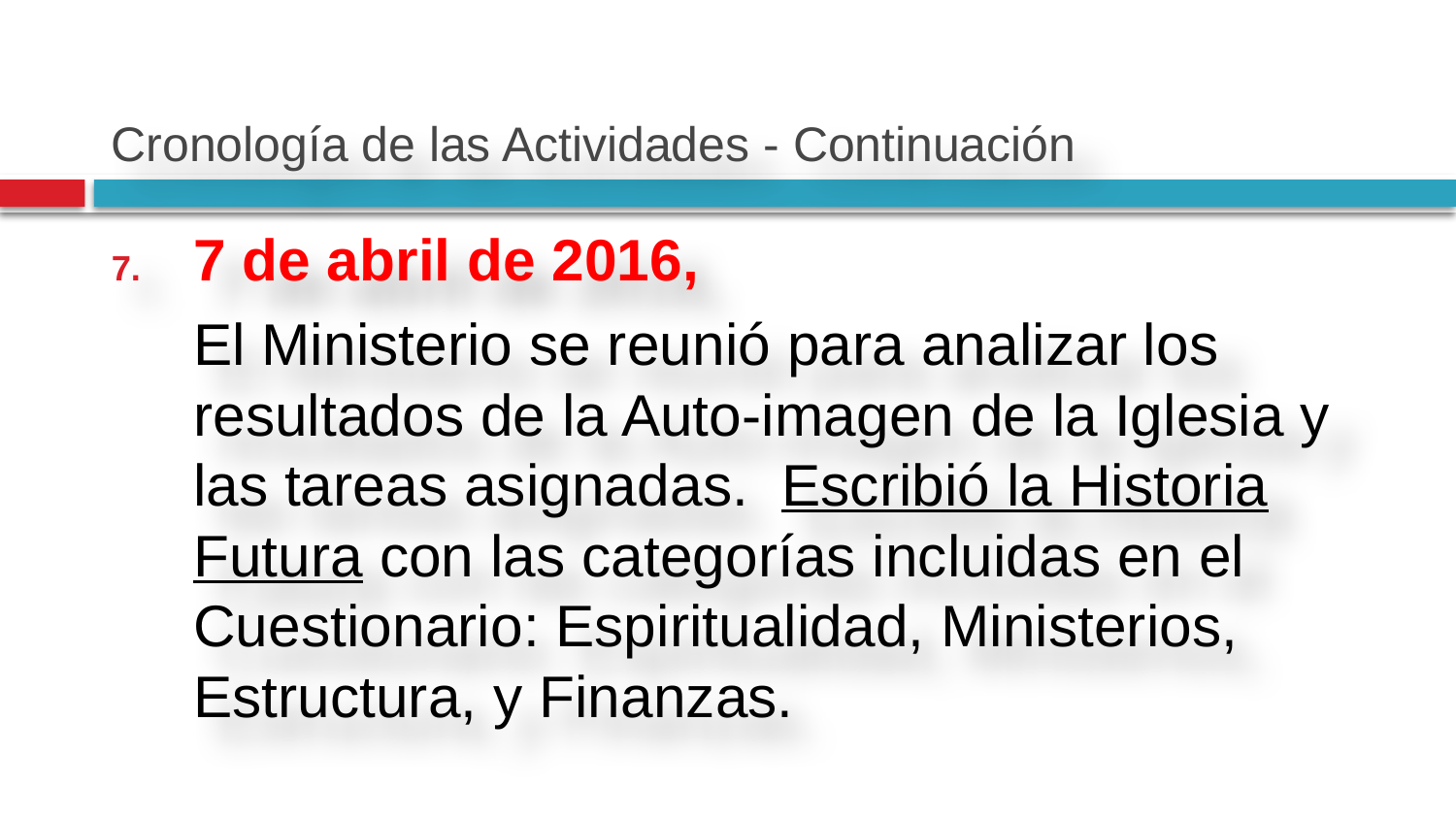

# Cronología de las Actividades - Continuación
7 de abril de 2016,
El Ministerio se reunió para analizar los resultados de la Auto-imagen de la Iglesia y las tareas asignadas.  Escribió la Historia Futura con las categorías incluidas en el Cuestionario: Espiritualidad, Ministerios, Estructura, y Finanzas.